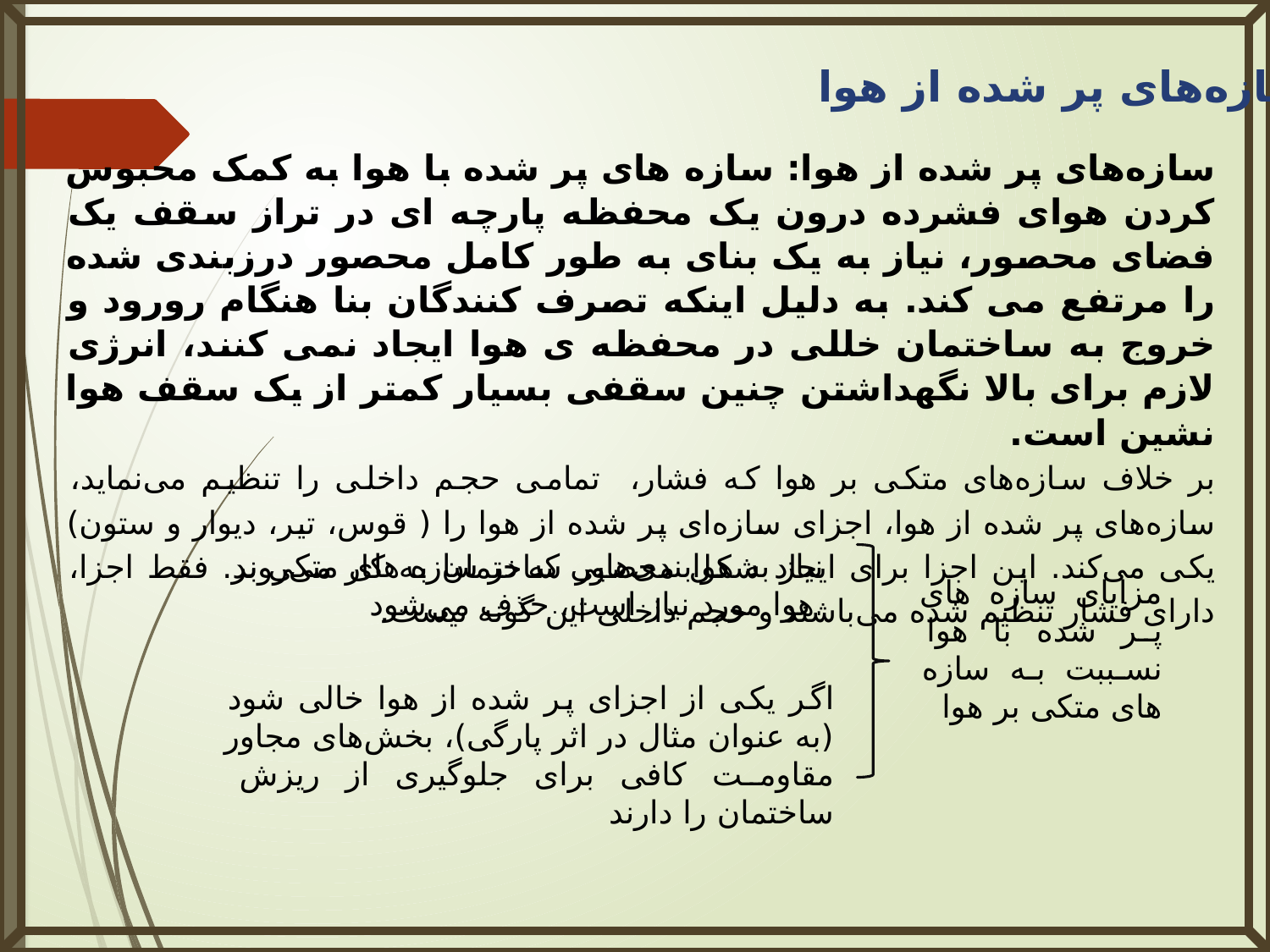

سازه‌های پر شده از هوا
سازه‌های پر شده از هوا: سازه های پر شده با هوا به کمک محبوس کردن هوای فشرده درون یک محفظه پارچه ای در تراز سقف یک فضای محصور، نیاز به یک بنای به طور کامل محصور درزبندی شده را مرتفع می کند. به دلیل اینکه تصرف کنندگان بنا هنگام رورود و خروج به ساختمان خللی در محفظه ی هوا ایجاد نمی کنند، انرژی لازم برای بالا نگهداشتن چنین سقفی بسیار کمتر از یک سقف هوا نشین است.
بر خلاف سازه‌های متکی بر هوا که فشار،  تمامی حجم داخلی را تنظیم می‌نماید، سازه‌های پر شده از هوا، اجزای سازه‌ای پر شده از هوا را ( قوس، تیر، دیوار و ستون) یکی می‌کند. این اجزا برای ایجاد شکل محصور ساختمان به کار می‌روند. فقط اجزا، دارای فشار تنظیم شده می‌باشند و حجم داخلی این گونه نیست.
نیاز به هوابندی‌هایی که در سازه های متکی بر هوا مورد نیاز است، حذف می‌شود.

مزایای سازه های پر شده با هوا نسببت به سازه های متکی بر هوا
اگر یکی از اجزای پر شده از هوا خالی شود (به عنوان مثال در اثر پارگی)، بخش‌های مجاور مقاومت کافی برای جلوگیری از ریزش ساختمان را دارند